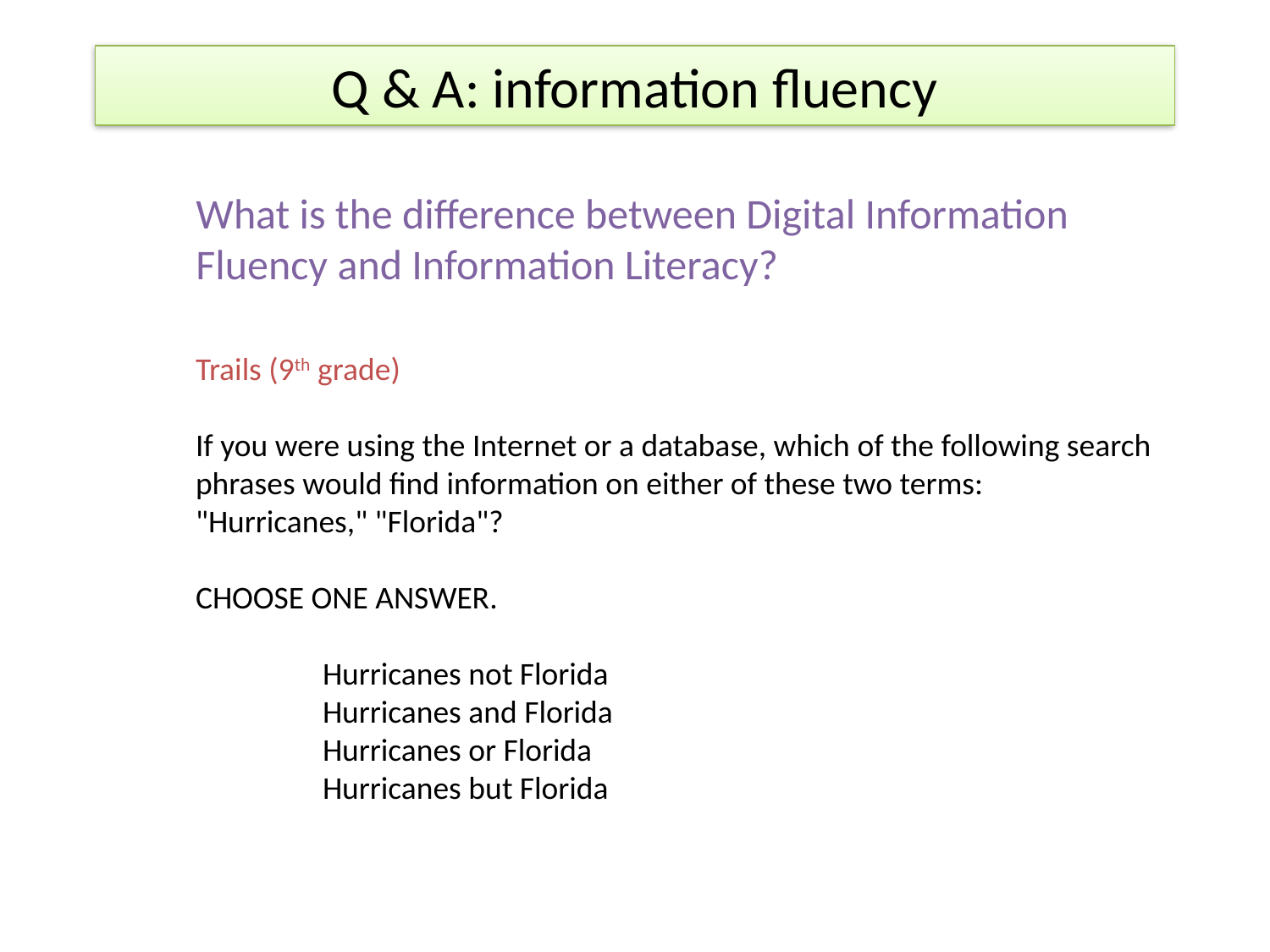

Q & A: information fluency
What is the difference between Digital Information Fluency and Information Literacy?

Trails (9th grade)

If you were using the Internet or a database, which of the following search phrases would find information on either of these two terms: "Hurricanes," "Florida"?

CHOOSE ONE ANSWER.

	Hurricanes not Florida
	Hurricanes and Florida
	Hurricanes or Florida
	Hurricanes but Florida